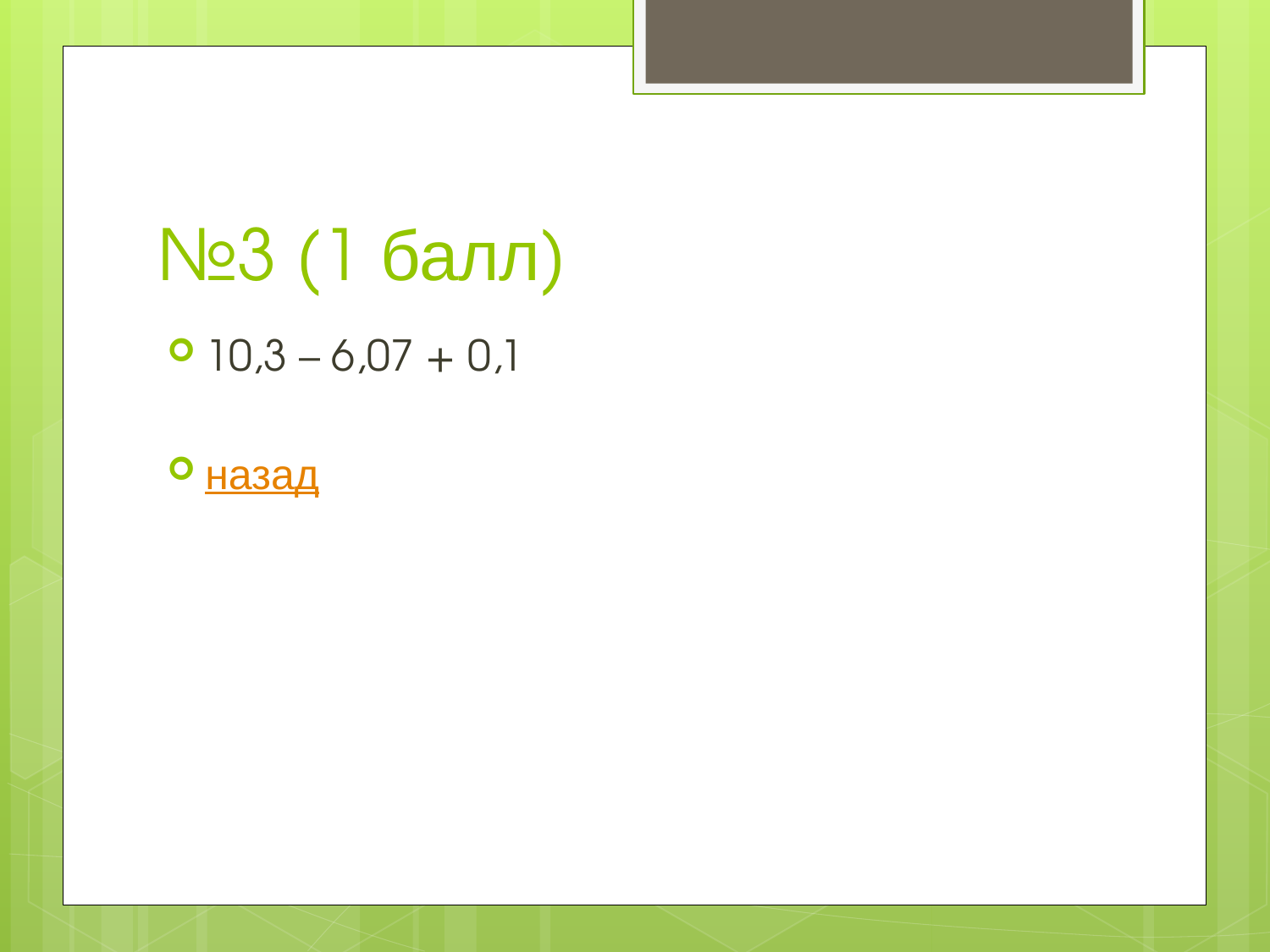

# №3 (1 балл)
10,3 – 6,07 + 0,1

назад